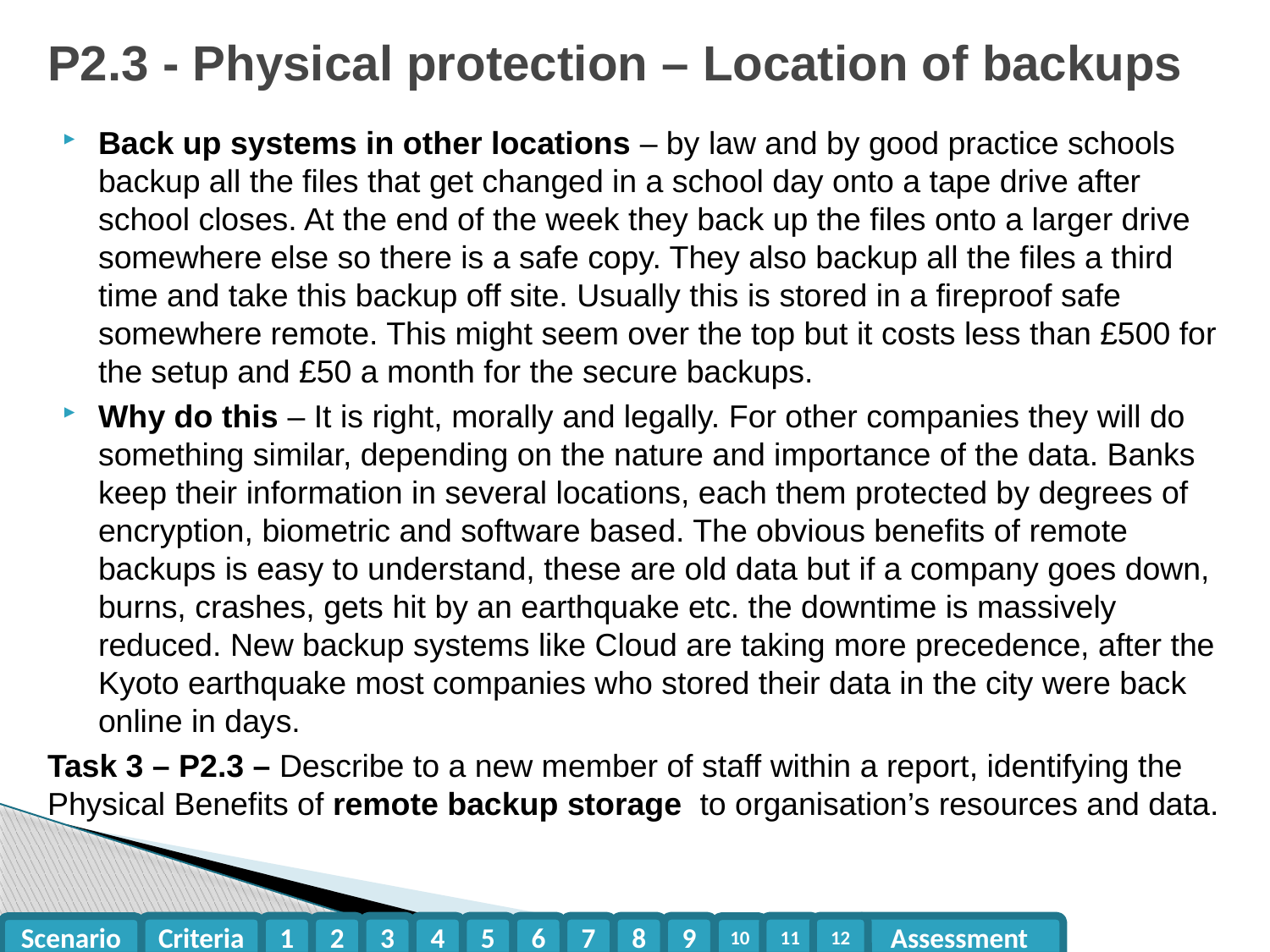

# P2.3 - Physical protection – Location of backups
Back up systems in other locations – by law and by good practice schools backup all the files that get changed in a school day onto a tape drive after school closes. At the end of the week they back up the files onto a larger drive somewhere else so there is a safe copy. They also backup all the files a third time and take this backup off site. Usually this is stored in a fireproof safe somewhere remote. This might seem over the top but it costs less than £500 for the setup and £50 a month for the secure backups.
Why do this – It is right, morally and legally. For other companies they will do something similar, depending on the nature and importance of the data. Banks keep their information in several locations, each them protected by degrees of encryption, biometric and software based. The obvious benefits of remote backups is easy to understand, these are old data but if a company goes down, burns, crashes, gets hit by an earthquake etc. the downtime is massively reduced. New backup systems like Cloud are taking more precedence, after the Kyoto earthquake most companies who stored their data in the city were back online in days.
Task 3 – P2.3 – Describe to a new member of staff within a report, identifying the Physical Benefits of remote backup storage  to organisation’s resources and data.